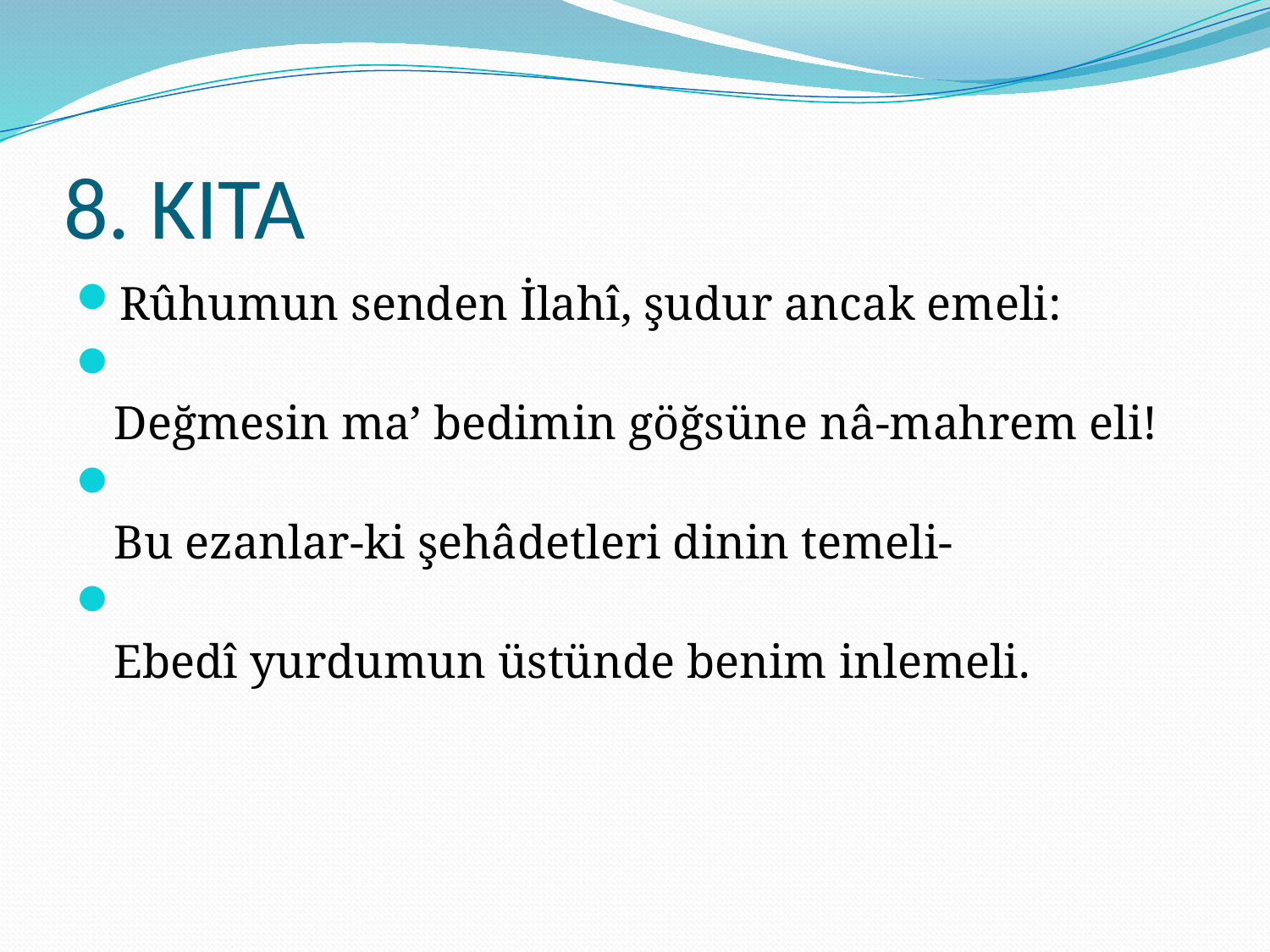

# 8. KITA
Rûhumun senden İlahî, şudur ancak emeli:
Değmesin ma’ bedimin göğsüne nâ-mahrem eli!
Bu ezanlar-ki şehâdetleri dinin temeli-
Ebedî yurdumun üstünde benim inlemeli.